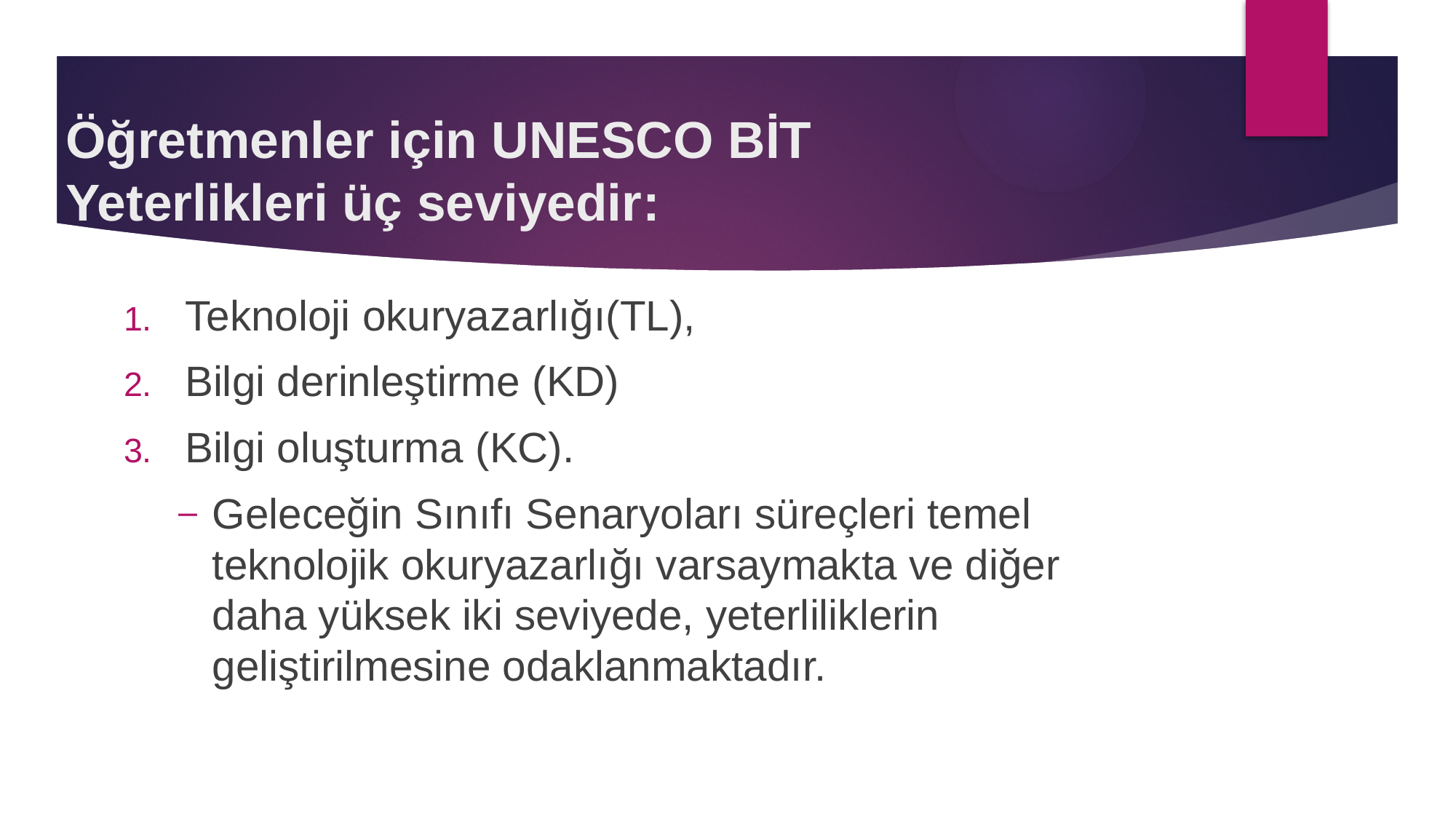

# Öğretmenler için UNESCO BİT Yeterlikleri üç seviyedir:
Teknoloji okuryazarlığı(TL),
Bilgi derinleştirme (KD)
Bilgi oluşturma (KC).
Geleceğin Sınıfı Senaryoları süreçleri temel teknolojik okuryazarlığı varsaymakta ve diğer daha yüksek iki seviyede, yeterliliklerin geliştirilmesine odaklanmaktadır.